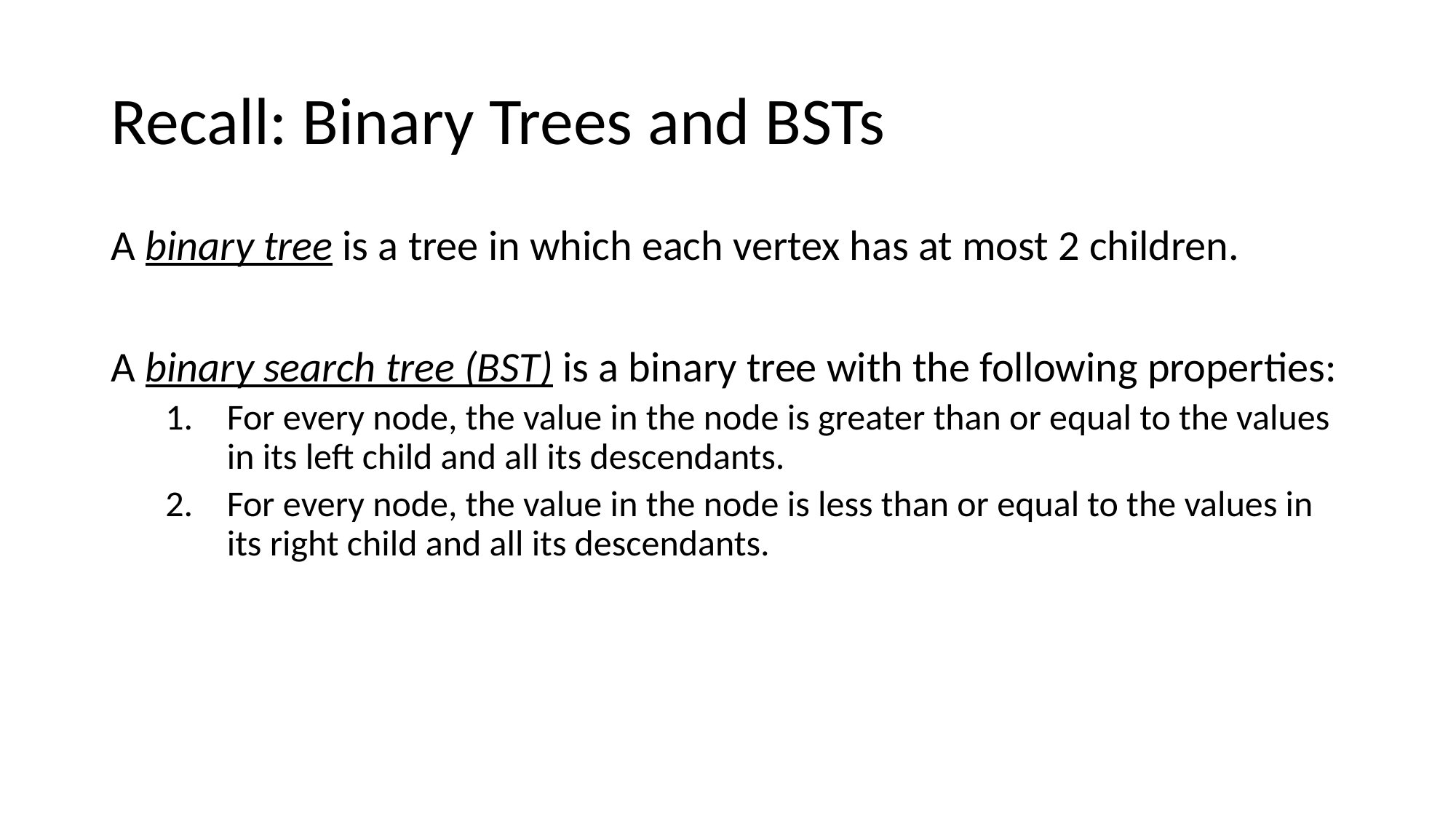

# Recall: Binary Trees and BSTs
A binary tree is a tree in which each vertex has at most 2 children.

A binary search tree (BST) is a binary tree with the following properties:
For every node, the value in the node is greater than or equal to the values in its left child and all its descendants.
For every node, the value in the node is less than or equal to the values in its right child and all its descendants.